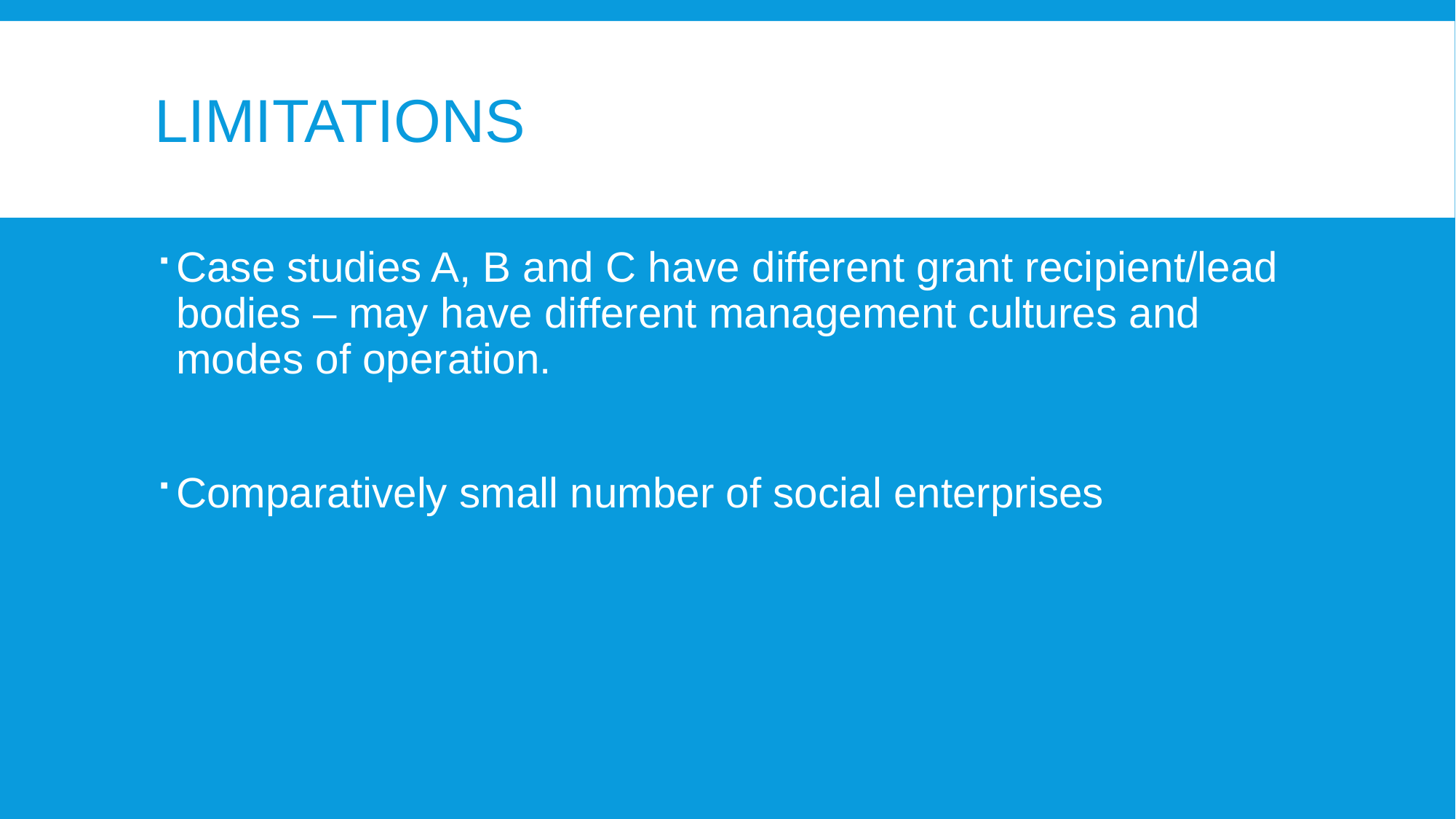

# Limitations
Case studies A, B and C have different grant recipient/lead bodies – may have different management cultures and modes of operation.

Comparatively small number of social enterprises